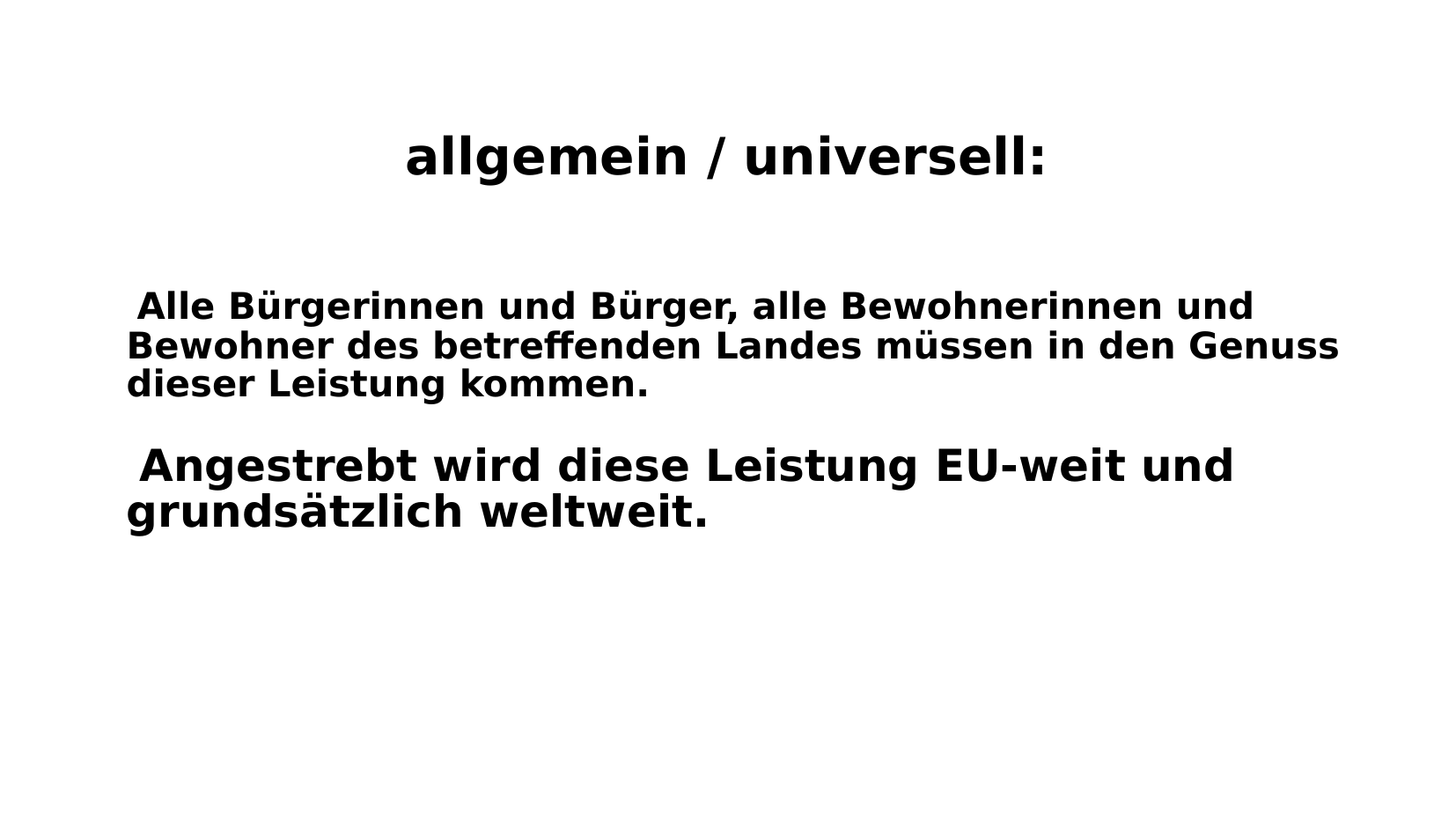

# allgemein / universell:

    Alle Bürgerinnen und Bürger, alle Bewohnerinnen und Bewohner des betreffenden Landes müssen in den Genuss dieser Leistung kommen.

    Angestrebt wird diese Leistung EU-weit und grundsätzlich weltweit.